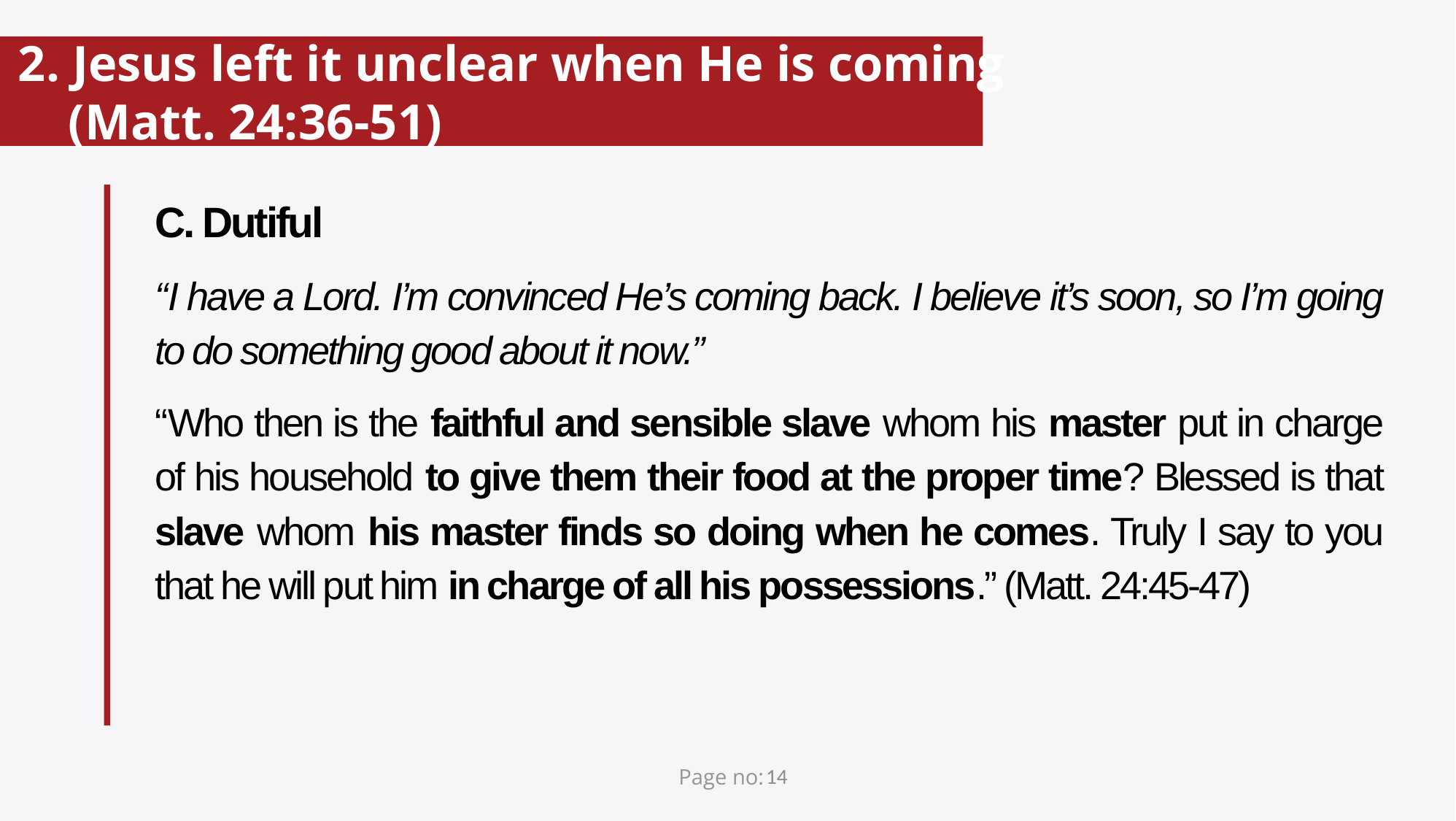

# 2. Jesus left it unclear when He is coming (Matt. 24:36-51)
C. Dutiful
“I have a Lord. I’m convinced He’s coming back. I believe it’s soon, so I’m going to do something good about it now.”
“Who then is the faithful and sensible slave whom his master put in charge of his household to give them their food at the proper time? Blessed is that slave whom his master finds so doing when he comes. Truly I say to you that he will put him in charge of all his possessions.” (Matt. 24:45-47)